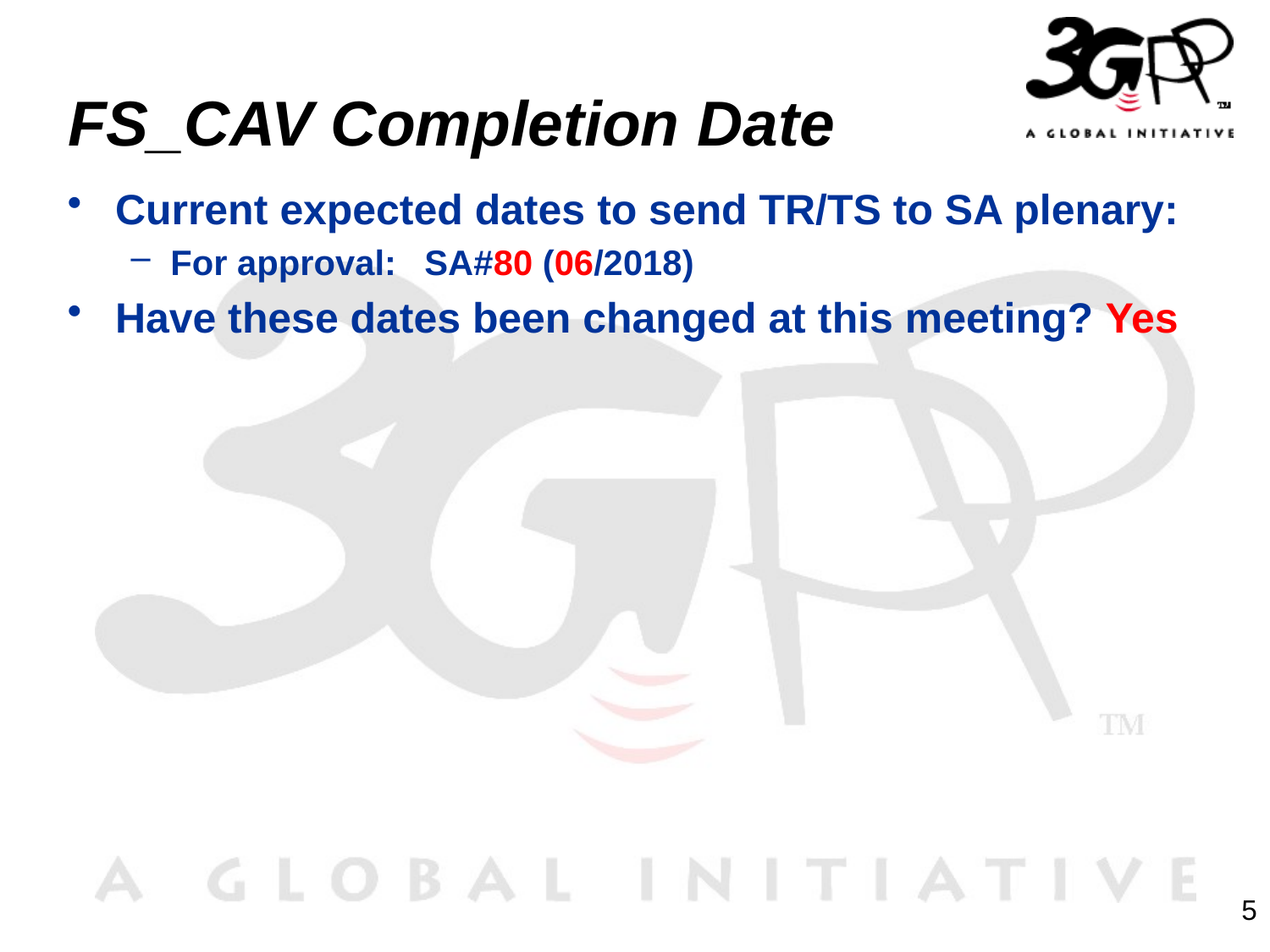

# FS_CAV Completion Date
Current expected dates to send TR/TS to SA plenary:
For approval: 	SA#80 (06/2018)
Have these dates been changed at this meeting? Yes
5